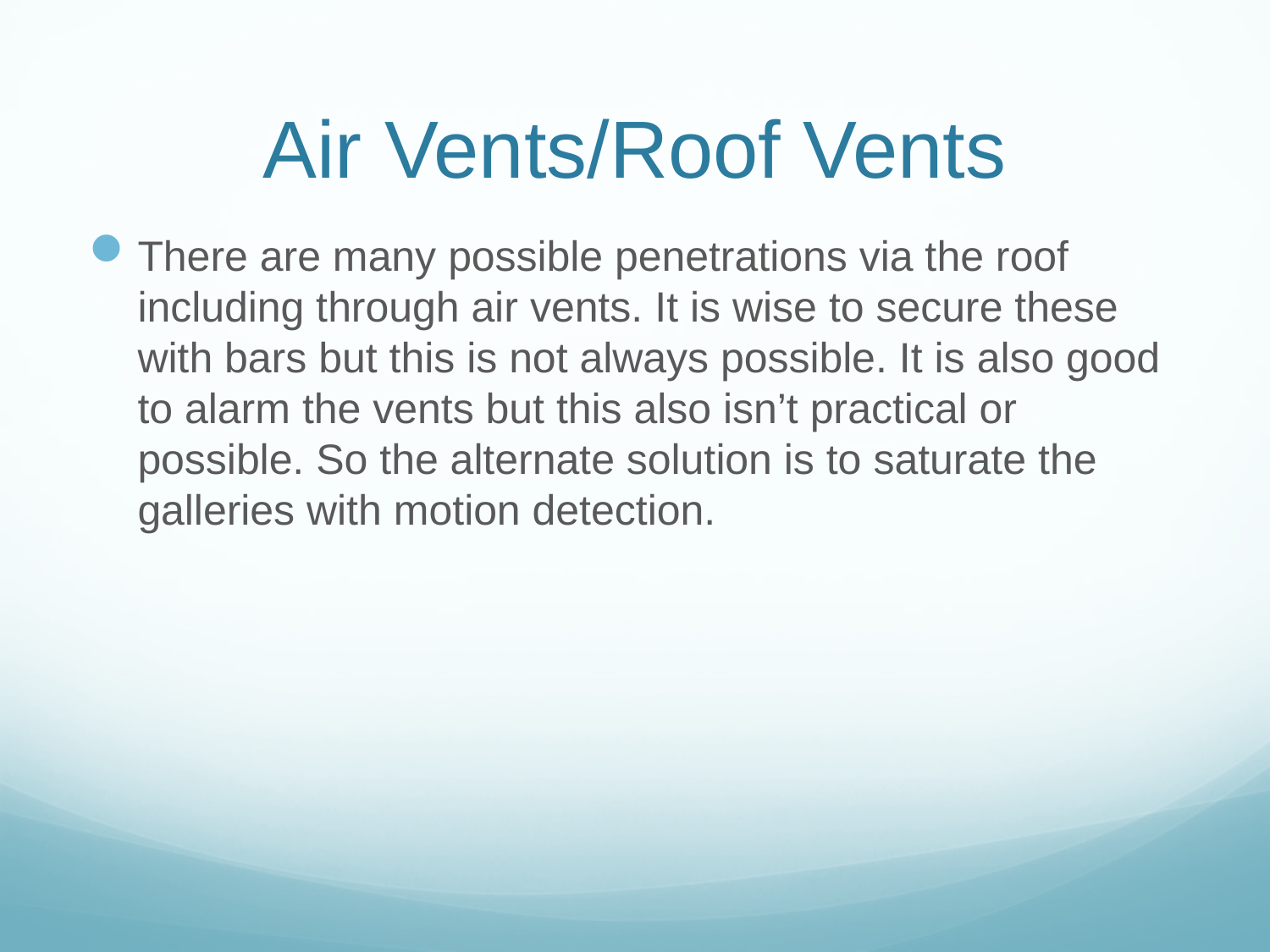

# Air Vents/Roof Vents
There are many possible penetrations via the roof including through air vents. It is wise to secure these with bars but this is not always possible. It is also good to alarm the vents but this also isn’t practical or possible. So the alternate solution is to saturate the galleries with motion detection.